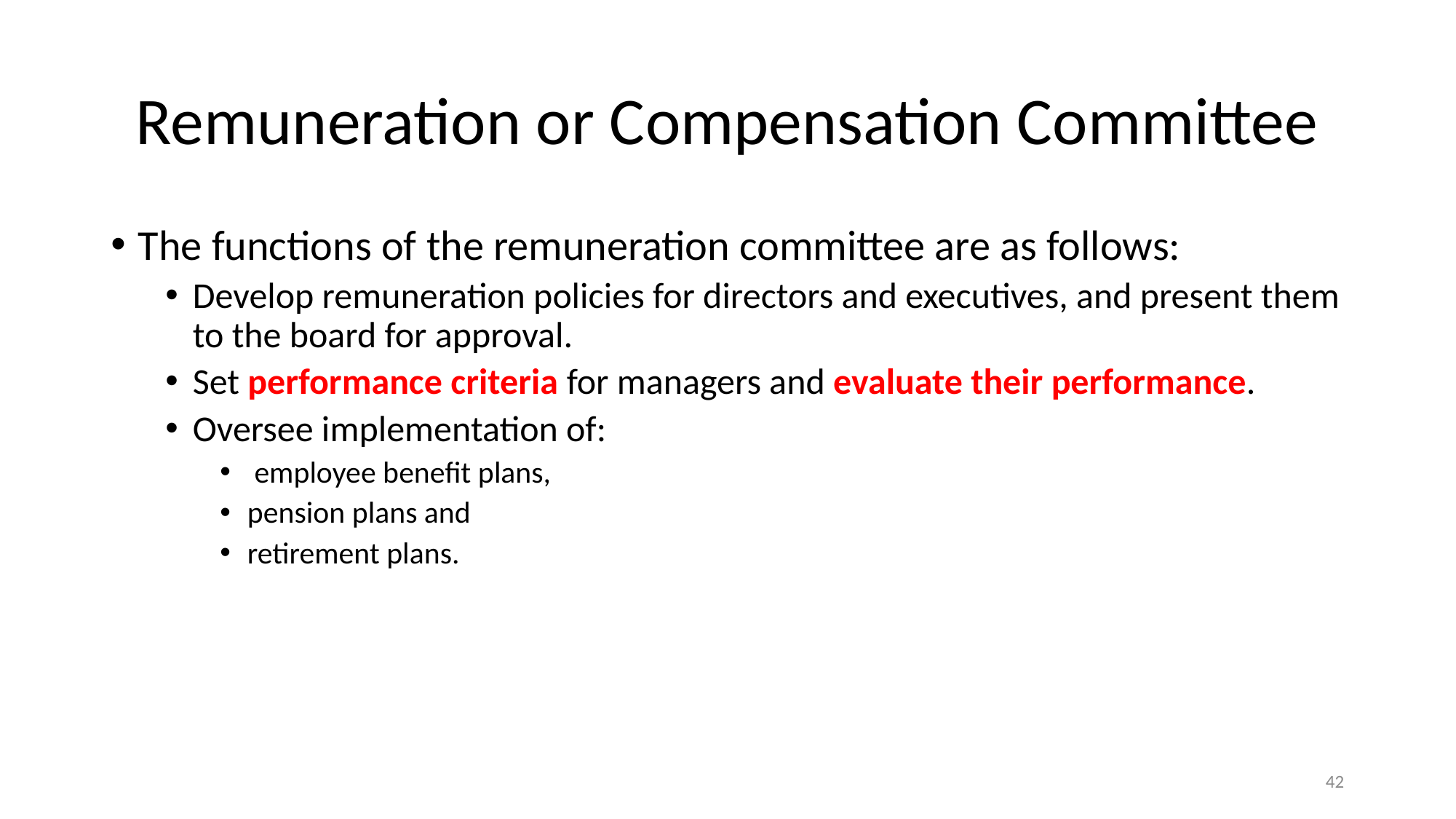

# Remuneration or Compensation Committee
The functions of the remuneration committee are as follows:
Develop remuneration policies for directors and executives, and present them to the board for approval.
Set performance criteria for managers and evaluate their performance.
Oversee implementation of:
 employee benefit plans,
pension plans and
retirement plans.
42